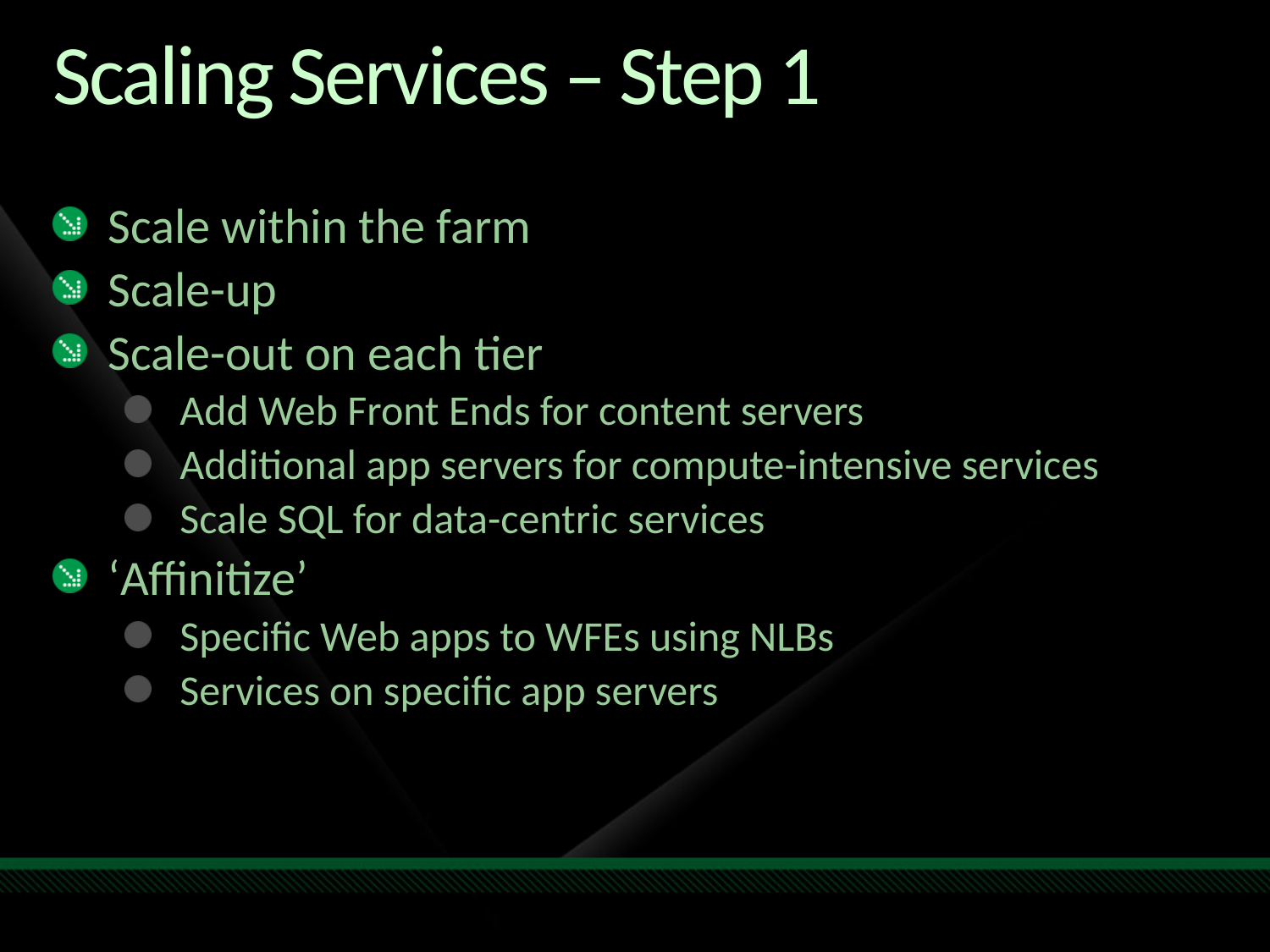

# Scaling Services – Step 1
Scale within the farm
Scale-up
Scale-out on each tier
Add Web Front Ends for content servers
Additional app servers for compute-intensive services
Scale SQL for data-centric services
‘Affinitize’
Specific Web apps to WFEs using NLBs
Services on specific app servers